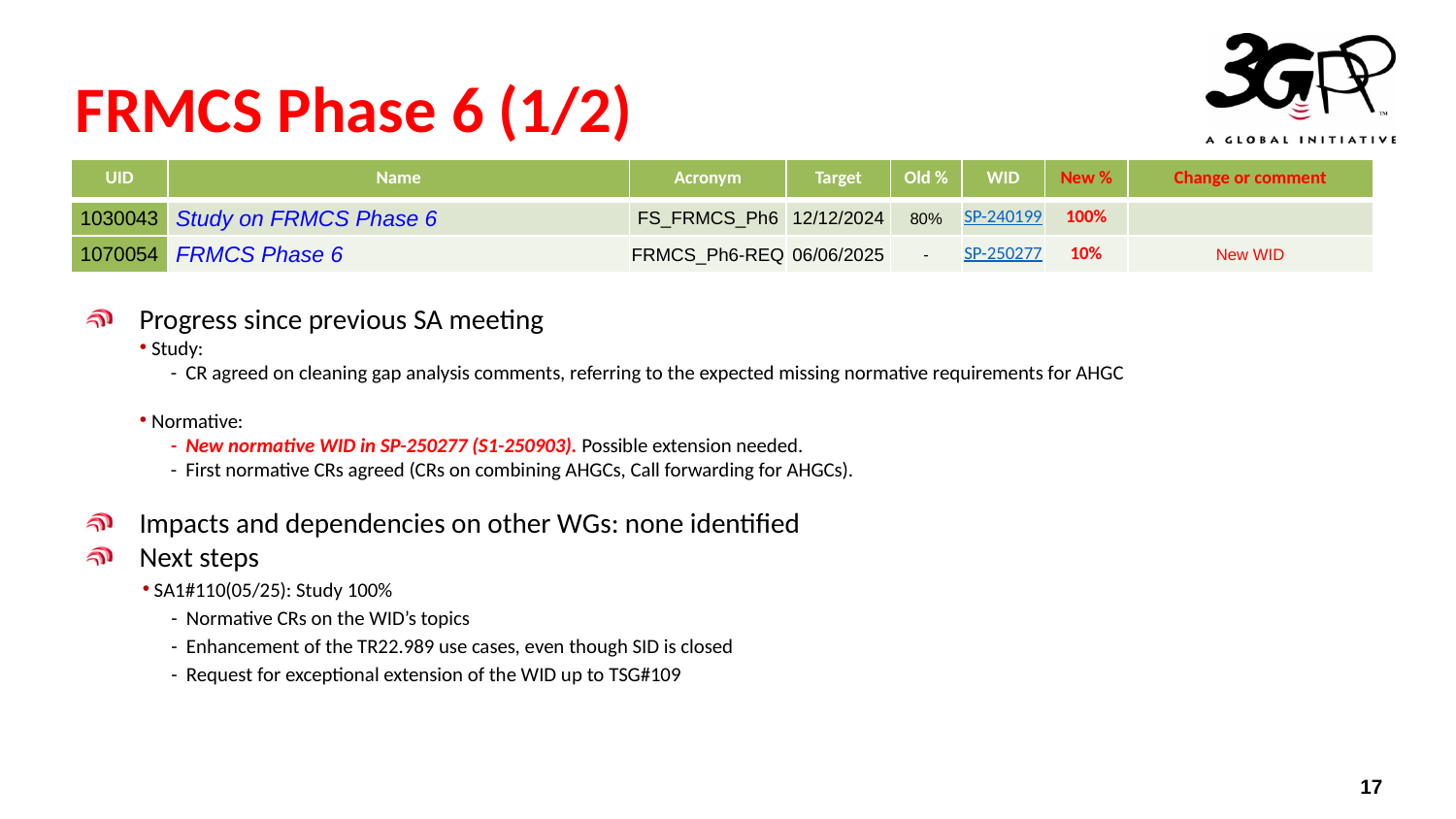

# FRMCS Phase 6 (1/2)
| UID | Name | Acronym | Target | Old % | WID | New % | Change or comment |
| --- | --- | --- | --- | --- | --- | --- | --- |
| 1030043 | Study on FRMCS Phase 6 | FS\_FRMCS\_Ph6 | 12/12/2024 | 80% | SP-240199 | 100% |  |
| 1070054 | FRMCS Phase 6 | FRMCS\_Ph6-REQ | 06/06/2025 | - | SP-250277 | 10% | New WID |
Progress since previous SA meeting
 Study:
-  CR agreed on cleaning gap analysis comments, referring to the expected missing normative requirements for AHGC

 Normative:
-  New normative WID in SP-250277 (S1-250903). Possible extension needed.
-  First normative CRs agreed (CRs on combining AHGCs, Call forwarding for AHGCs).

Impacts and dependencies on other WGs: none identified
Next steps
 SA1#110(05/25): Study 100%
-  Normative CRs on the WID’s topics
-  Enhancement of the TR22.989 use cases, even though SID is closed
-  Request for exceptional extension of the WID up to TSG#109